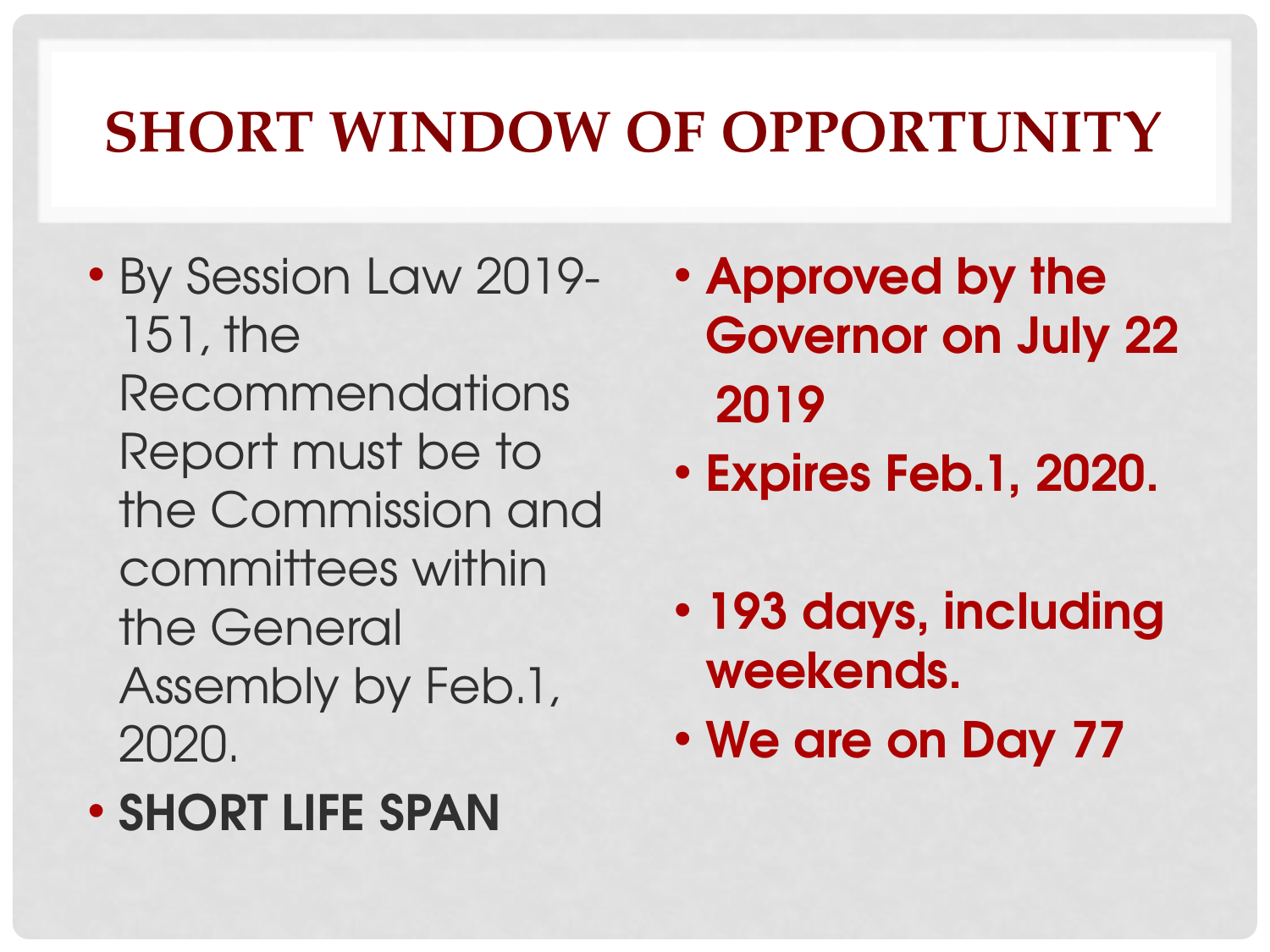

# Short window of opportunity
By Session Law 2019-151, the Recommendations Report must be to the Commission and committees within the General Assembly by Feb.1, 2020.
SHORT LIFE SPAN

Approved by the Governor on July 22
   2019
Expires Feb.1, 2020.

193 days, including weekends.
We are on Day 77